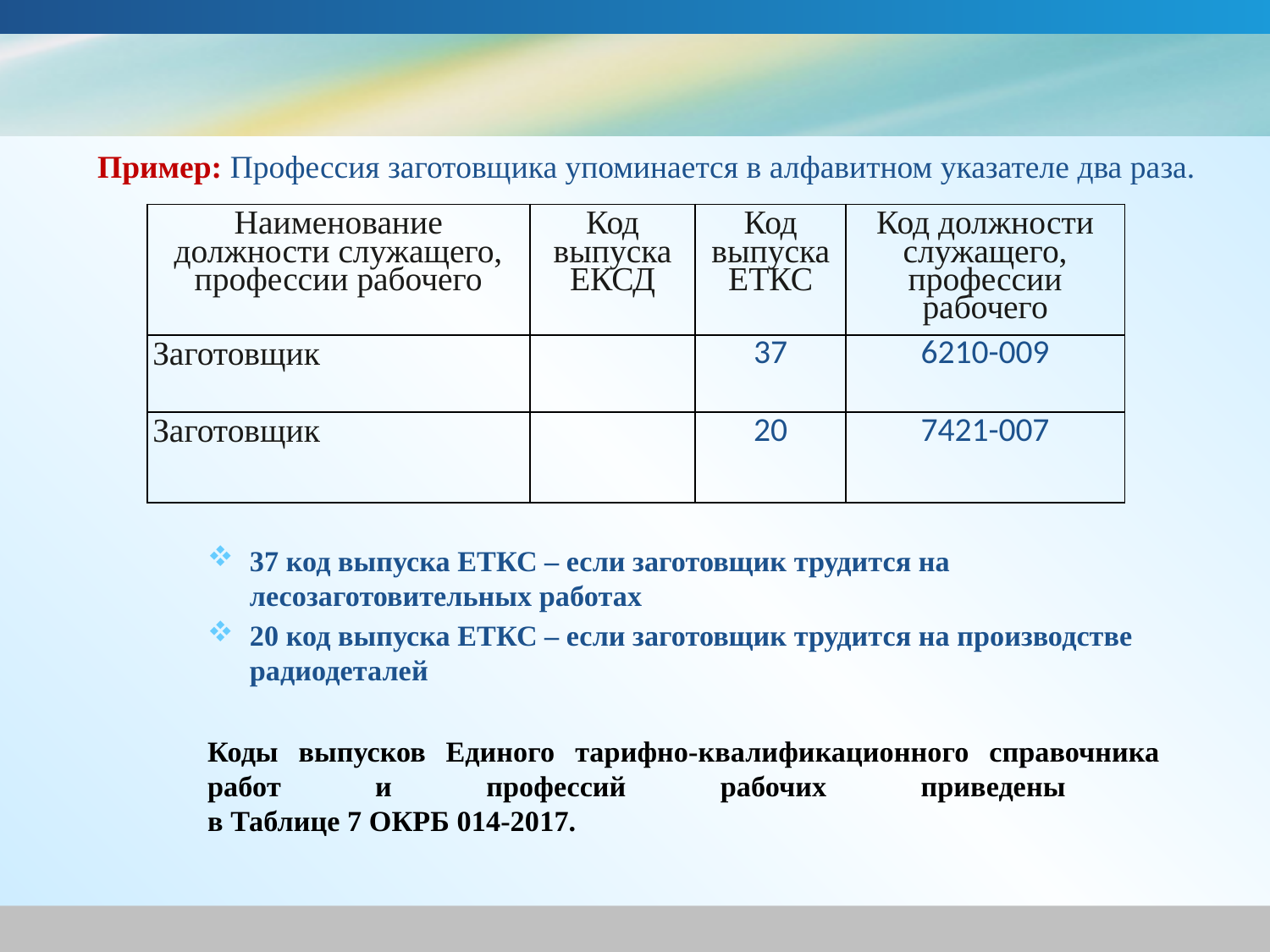

Пример: Профессия заготовщика упоминается в алфавитном указателе два раза.
| Наименование должности служащего, профессии рабочего | Код выпуска ЕКСД | Код выпуска ЕТКС | Код должности служащего, профессии рабочего |
| --- | --- | --- | --- |
| Заготовщик |  | 37 | 6210-009 |
| Заготовщик |  | 20 | 7421-007 |
37 код выпуска ЕТКС – если заготовщик трудится на лесозаготовительных работах
20 код выпуска ЕТКС – если заготовщик трудится на производстве радиодеталей

Коды выпусков Единого тарифно-квалификационного справочника работ и профессий рабочих приведены
в Таблице 7 ОКРБ 014-2017.